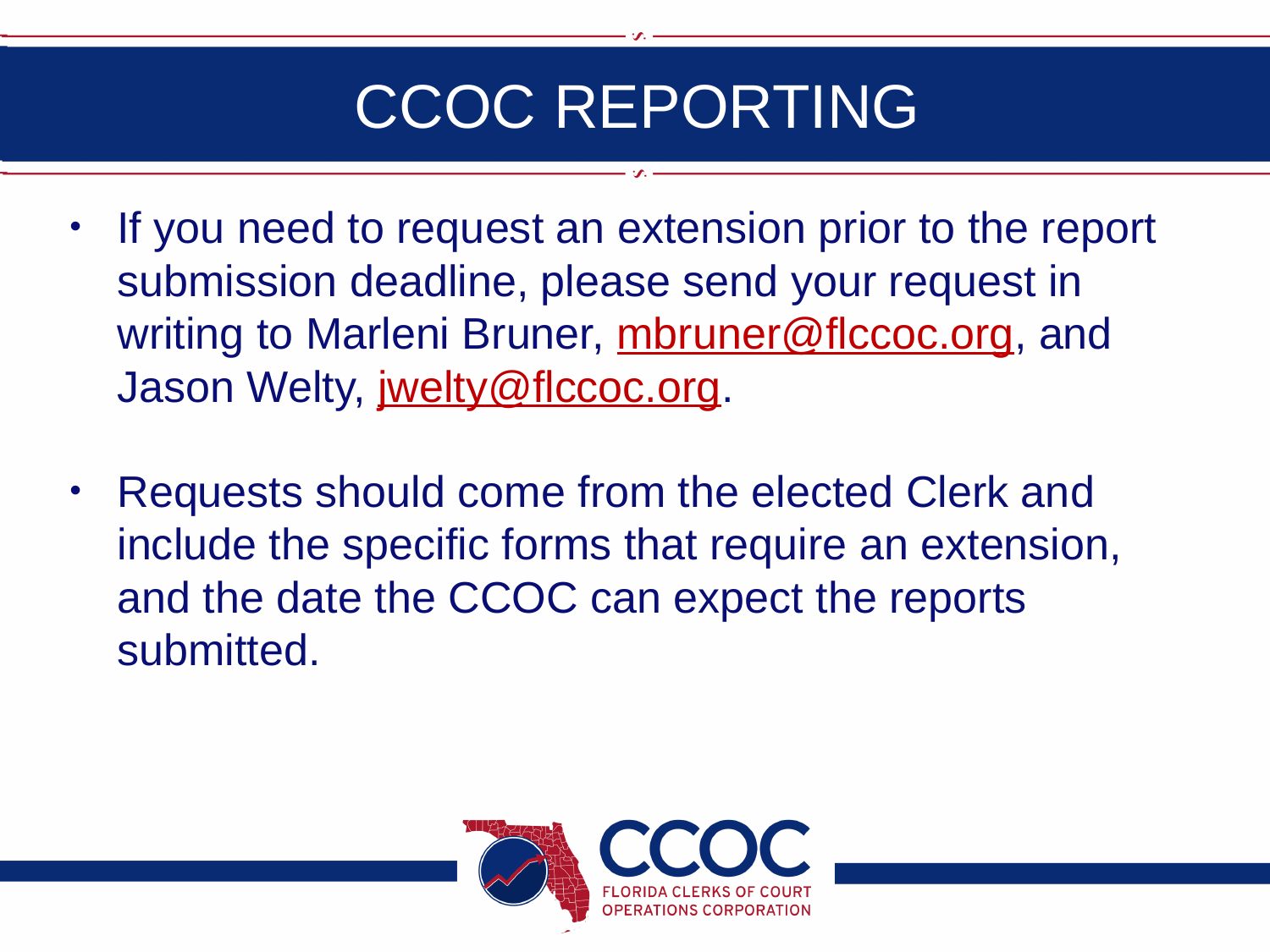

# CCOC REPORTING
If you need to request an extension prior to the report submission deadline, please send your request in writing to Marleni Bruner, mbruner@flccoc.org, and Jason Welty, jwelty@flccoc.org.
Requests should come from the elected Clerk and include the specific forms that require an extension, and the date the CCOC can expect the reports submitted.